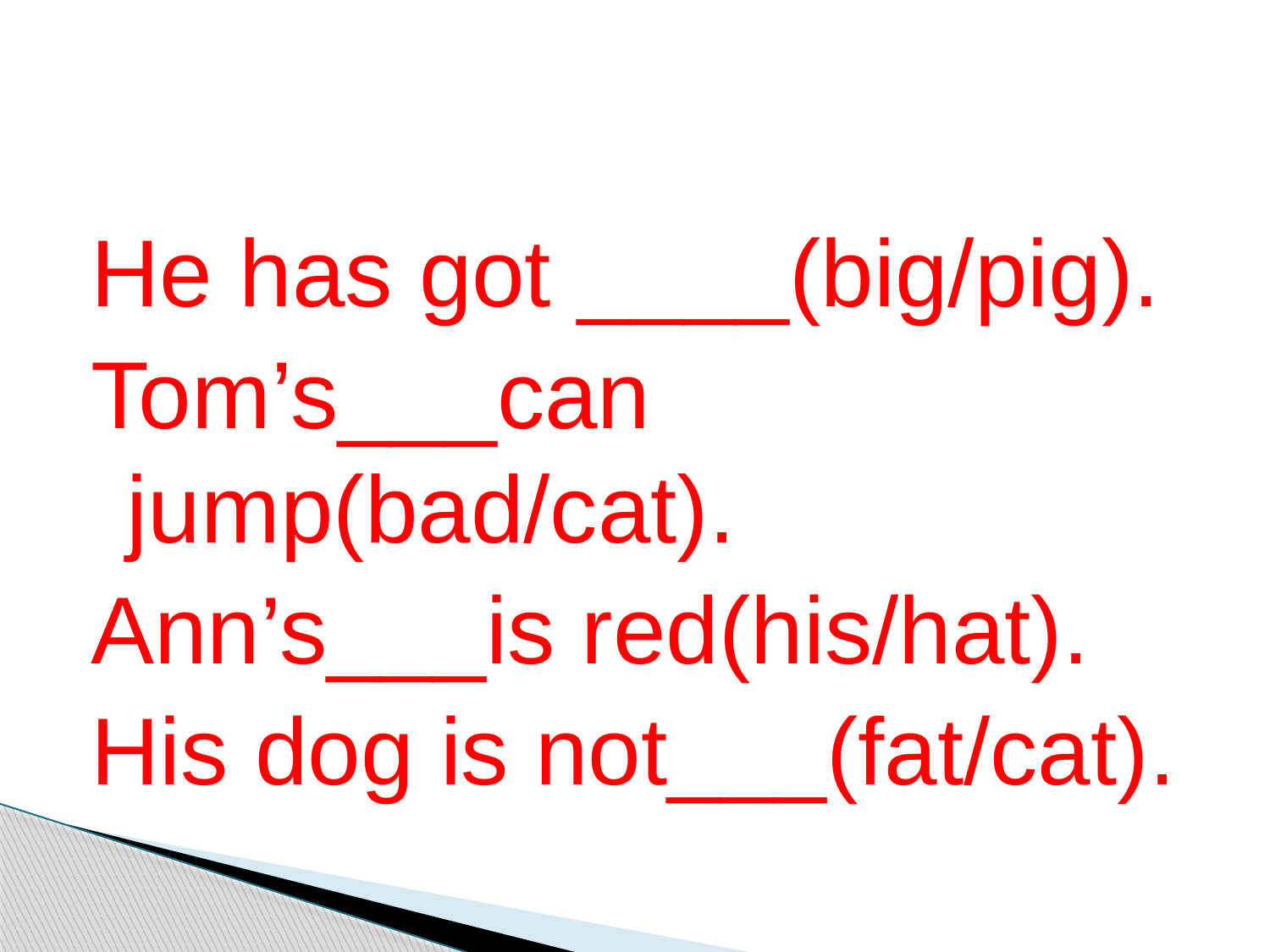

#
He has got ____(big/pig).
Tom’s___can jump(bad/cat).
Ann’s___is red(his/hat).
His dog is not___(fat/cat).